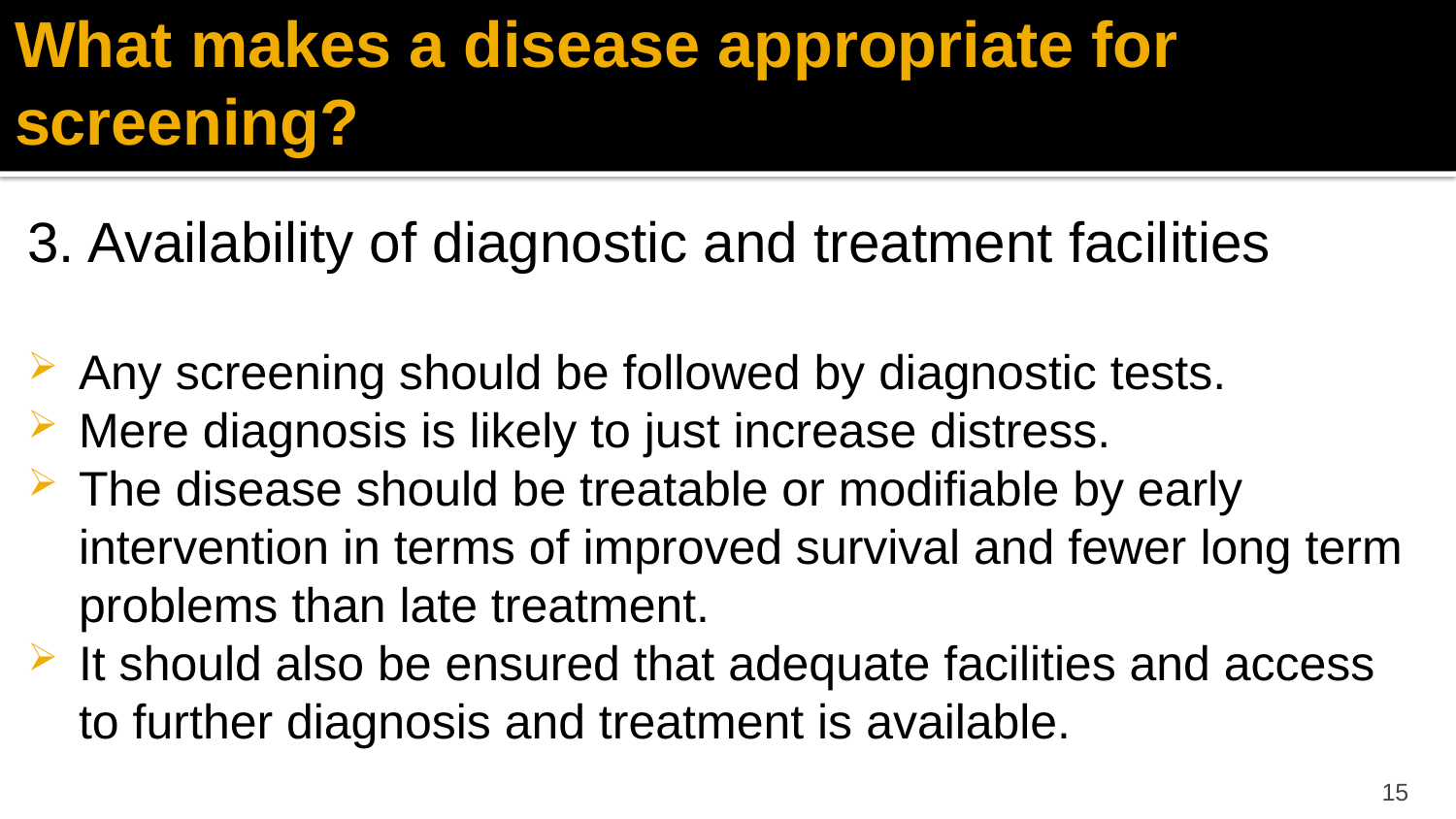

# What makes a disease appropriate for screening?
3. Availability of diagnostic and treatment facilities

Any screening should be followed by diagnostic tests.
Mere diagnosis is likely to just increase distress.
The disease should be treatable or modifiable by early intervention in terms of improved survival and fewer long term problems than late treatment.
It should also be ensured that adequate facilities and access to further diagnosis and treatment is available.
15